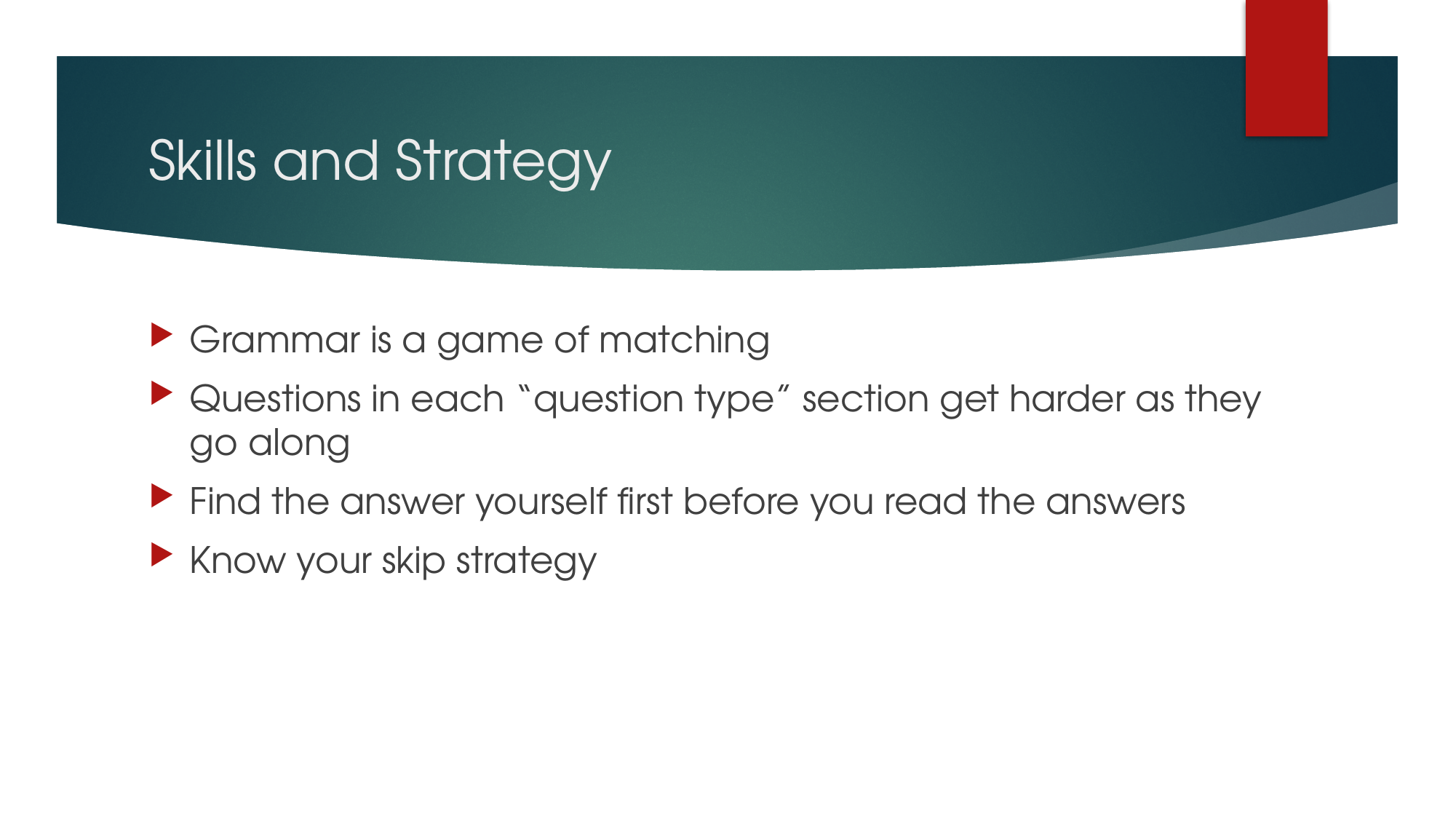

# Skills and Strategy
Grammar is a game of matching
Questions in each “question type” section get harder as they go along
Find the answer yourself first before you read the answers
Know your skip strategy